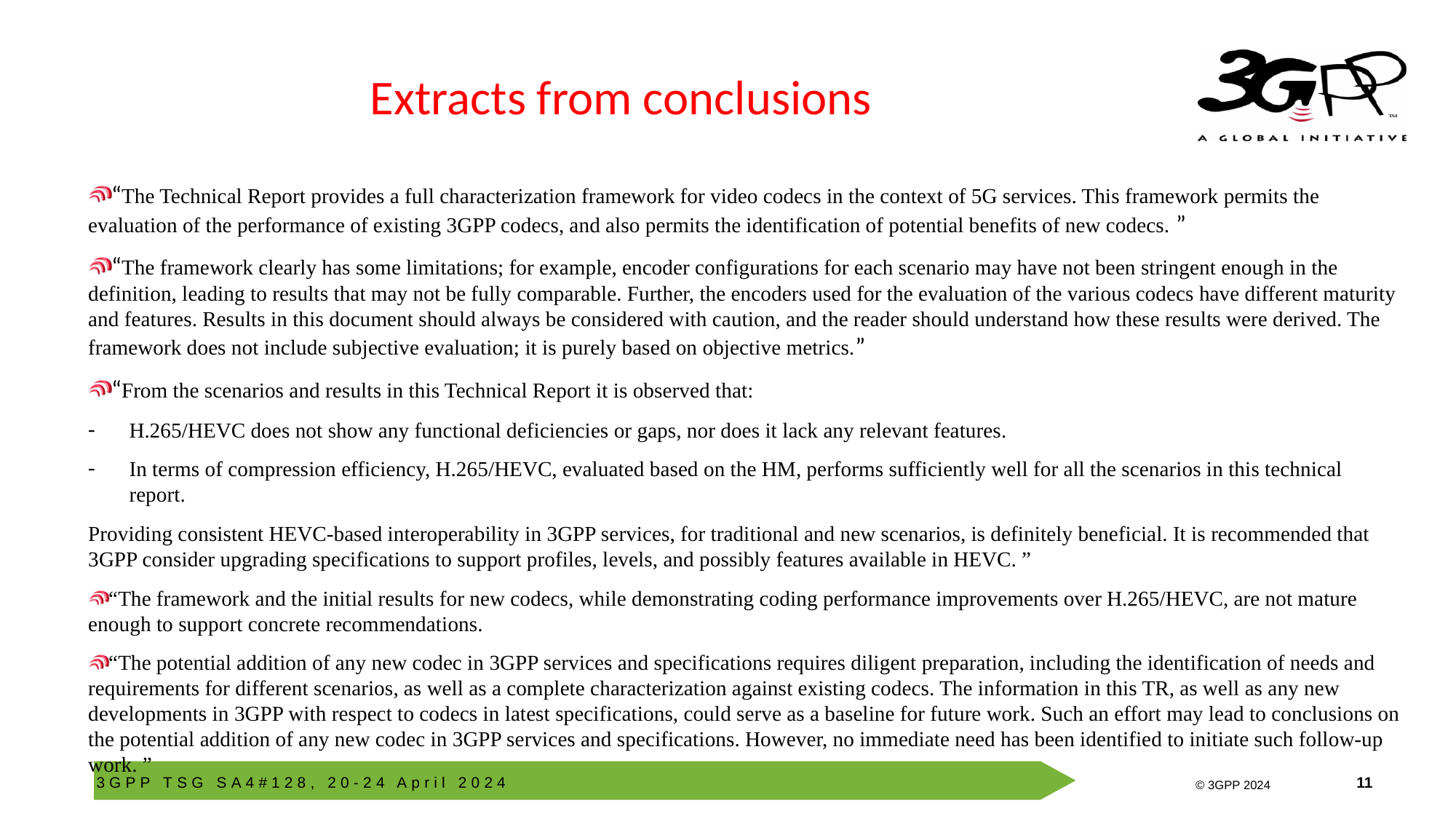

# Extracts from conclusions
“The Technical Report provides a full characterization framework for video codecs in the context of 5G services. This framework permits the evaluation of the performance of existing 3GPP codecs, and also permits the identification of potential benefits of new codecs. ”
“The framework clearly has some limitations; for example, encoder configurations for each scenario may have not been stringent enough in the definition, leading to results that may not be fully comparable. Further, the encoders used for the evaluation of the various codecs have different maturity and features. Results in this document should always be considered with caution, and the reader should understand how these results were derived. The framework does not include subjective evaluation; it is purely based on objective metrics.”
“From the scenarios and results in this Technical Report it is observed that:
H.265/HEVC does not show any functional deficiencies or gaps, nor does it lack any relevant features.
In terms of compression efficiency, H.265/HEVC, evaluated based on the HM, performs sufficiently well for all the scenarios in this technical report.
Providing consistent HEVC-based interoperability in 3GPP services, for traditional and new scenarios, is definitely beneficial. It is recommended that 3GPP consider upgrading specifications to support profiles, levels, and possibly features available in HEVC. ”
“The framework and the initial results for new codecs, while demonstrating coding performance improvements over H.265/HEVC, are not mature enough to support concrete recommendations.
“The potential addition of any new codec in 3GPP services and specifications requires diligent preparation, including the identification of needs and requirements for different scenarios, as well as a complete characterization against existing codecs. The information in this TR, as well as any new developments in 3GPP with respect to codecs in latest specifications, could serve as a baseline for future work. Such an effort may lead to conclusions on the potential addition of any new codec in 3GPP services and specifications. However, no immediate need has been identified to initiate such follow-up work. ”